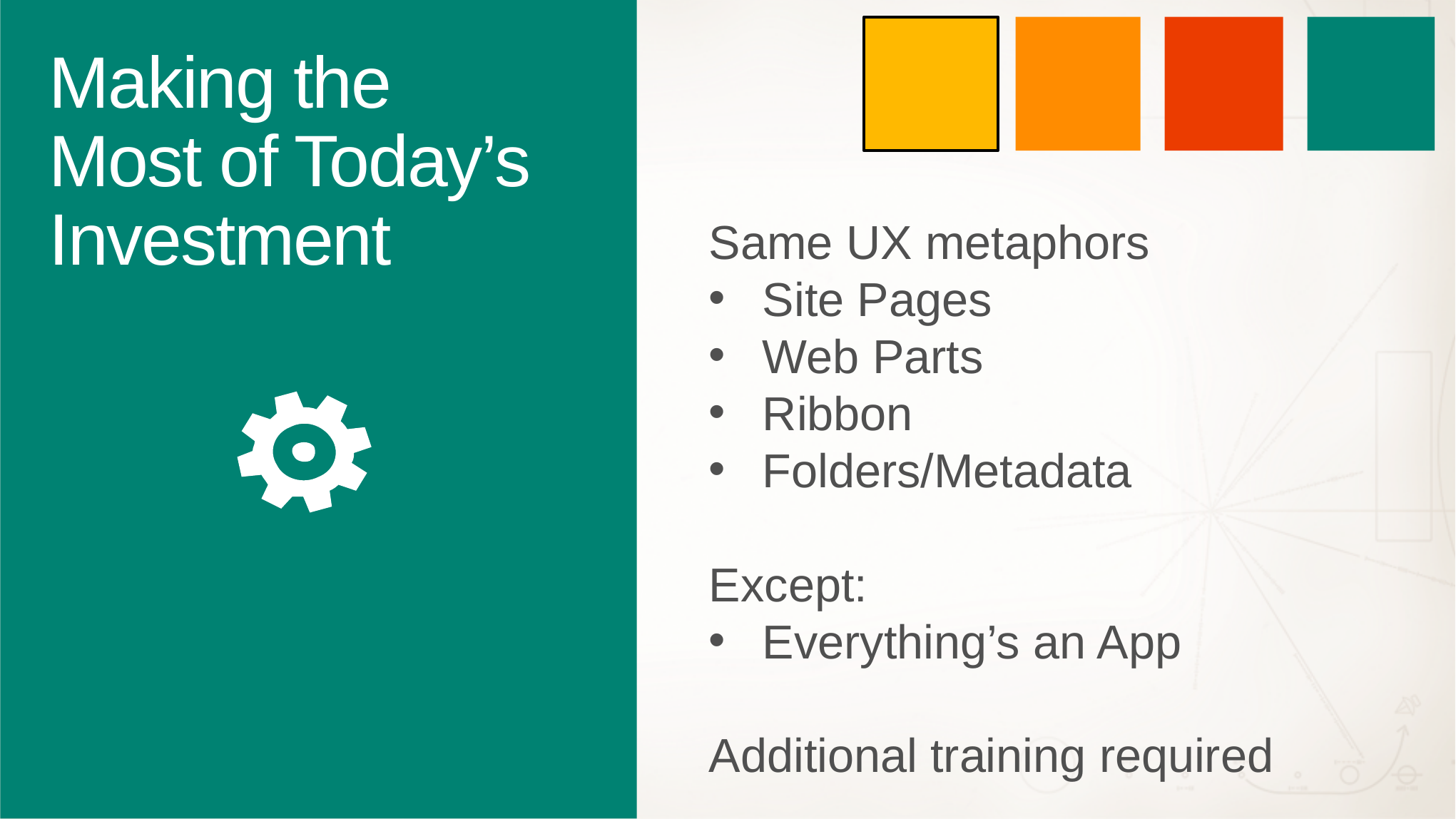

# Making the Most of Today’s Investment
Same UX metaphors
Site Pages
Web Parts
Ribbon
Folders/Metadata

Except:
Everything’s an App
Additional training required